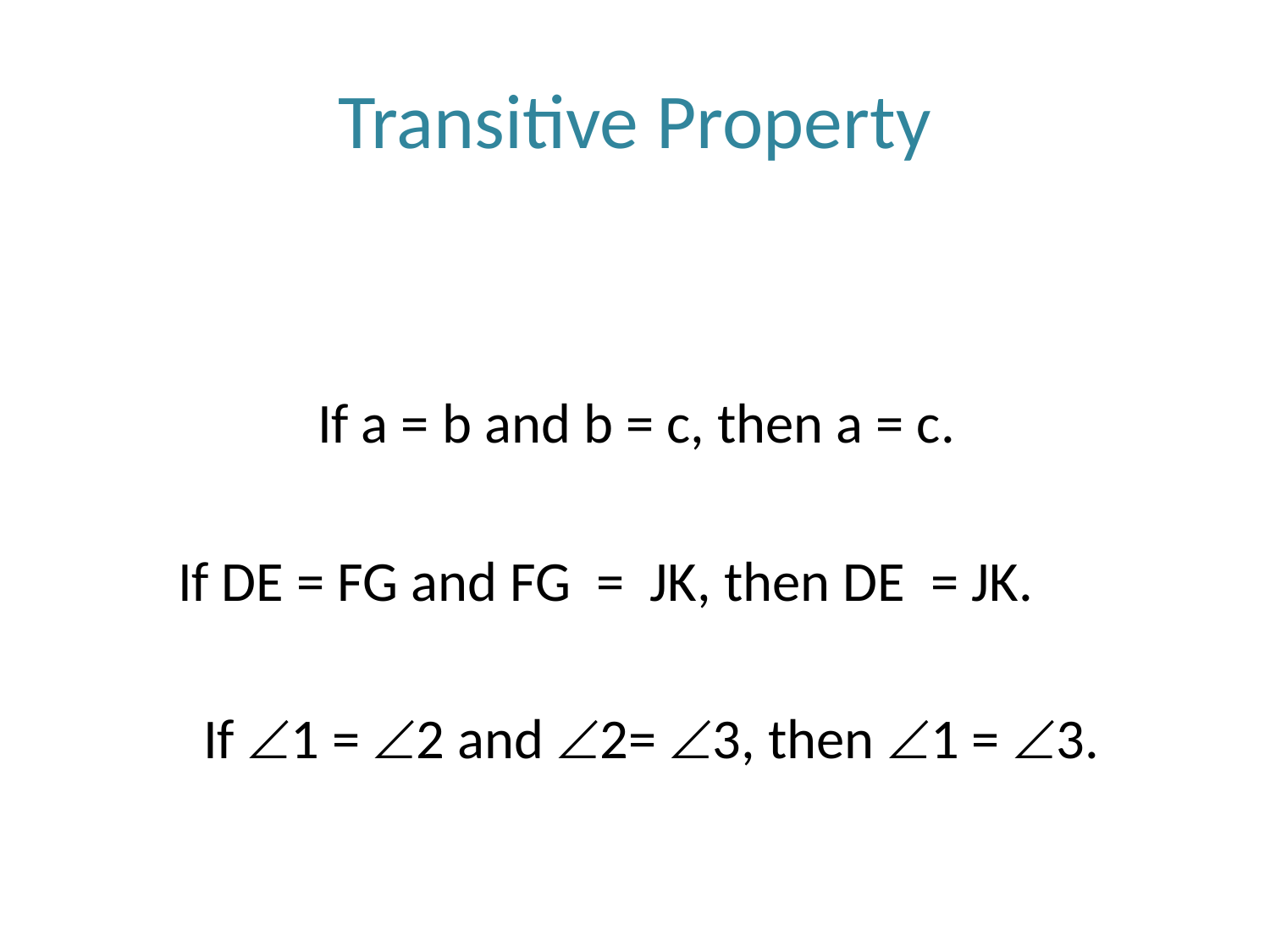

# Transitive Property

                   If a = b and b = c, then a = c.

        If DE = FG and FG  =  JK, then DE  = JK.

          If ∠1 = ∠2 and ∠2= ∠3, then ∠1 = ∠3.